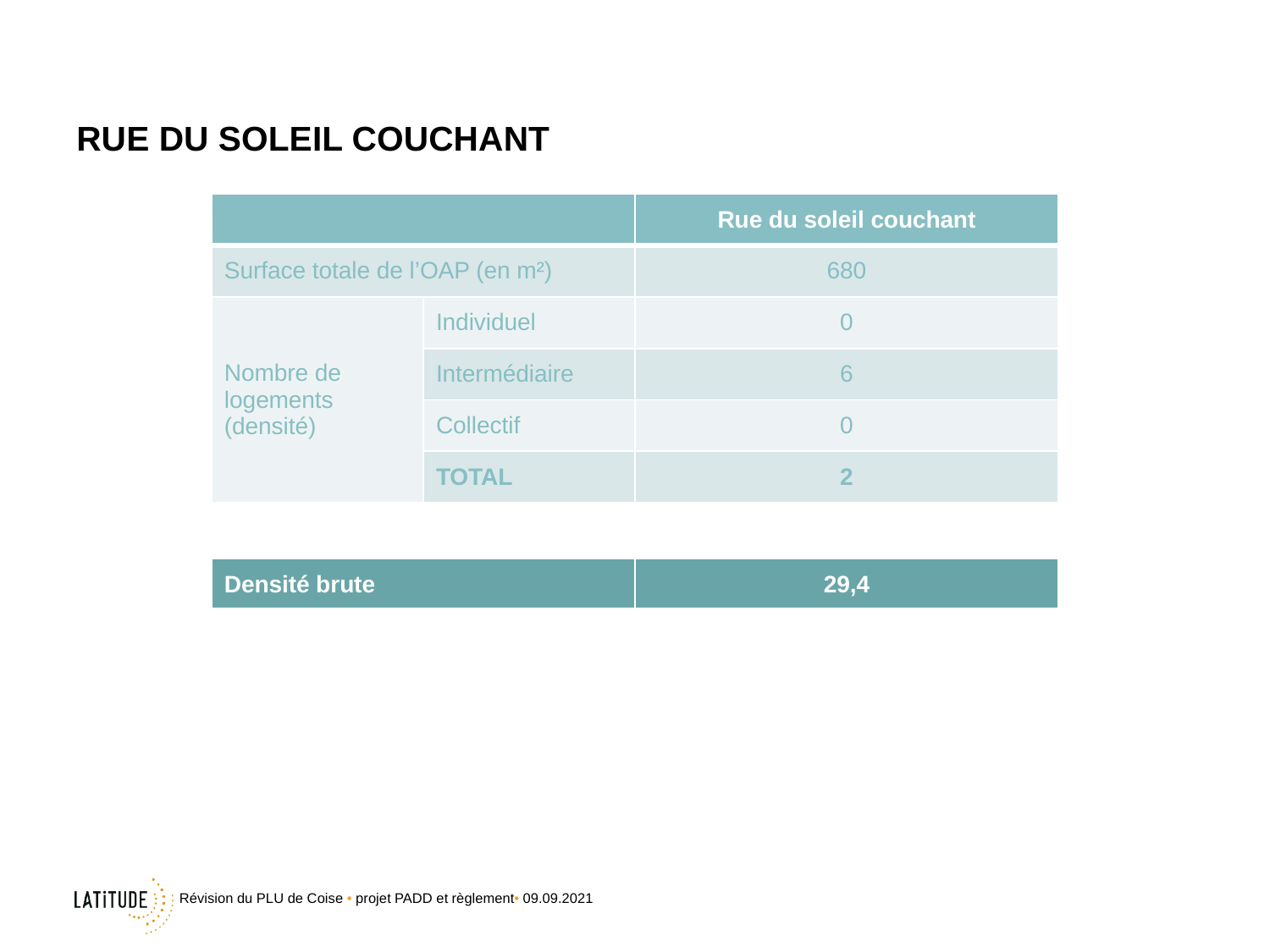

# Rue du soleil couchant
|  |  | Rue du soleil couchant |
| --- | --- | --- |
| Surface totale de l’OAP (en m²) |  | 680 |
| Nombre de logements (densité) | Individuel | 0 |
|  | Intermédiaire | 6 |
|  | Collectif | 0 |
|  | TOTAL | 2 |
| Densité brute | 29,4 |
| --- | --- |